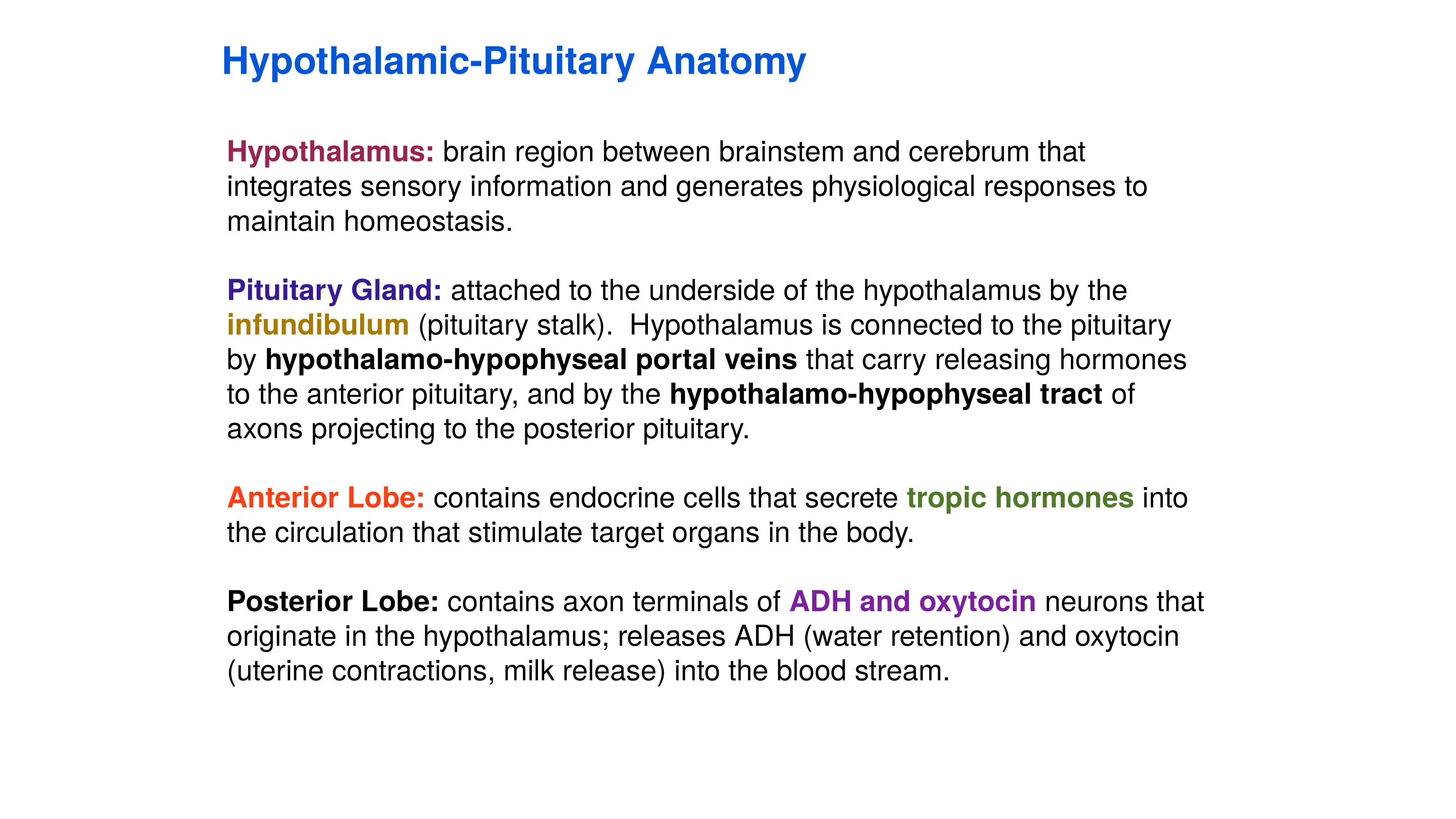

Hypothalamic-Pituitary Anatomy
Hypothalamus: brain region between brainstem and cerebrum that integrates sensory information and generates physiological responses to maintain homeostasis.

Pituitary Gland: attached to the underside of the hypothalamus by the infundibulum (pituitary stalk).  Hypothalamus is connected to the pituitary by hypothalamo-hypophyseal portal veins that carry releasing hormones to the anterior pituitary, and by the hypothalamo-hypophyseal tract of axons projecting to the posterior pituitary.

Anterior Lobe: contains endocrine cells that secrete tropic hormones into the circulation that stimulate target organs in the body.

Posterior Lobe: contains axon terminals of ADH and oxytocin neurons that originate in the hypothalamus; releases ADH (water retention) and oxytocin (uterine contractions, milk release) into the blood stream.